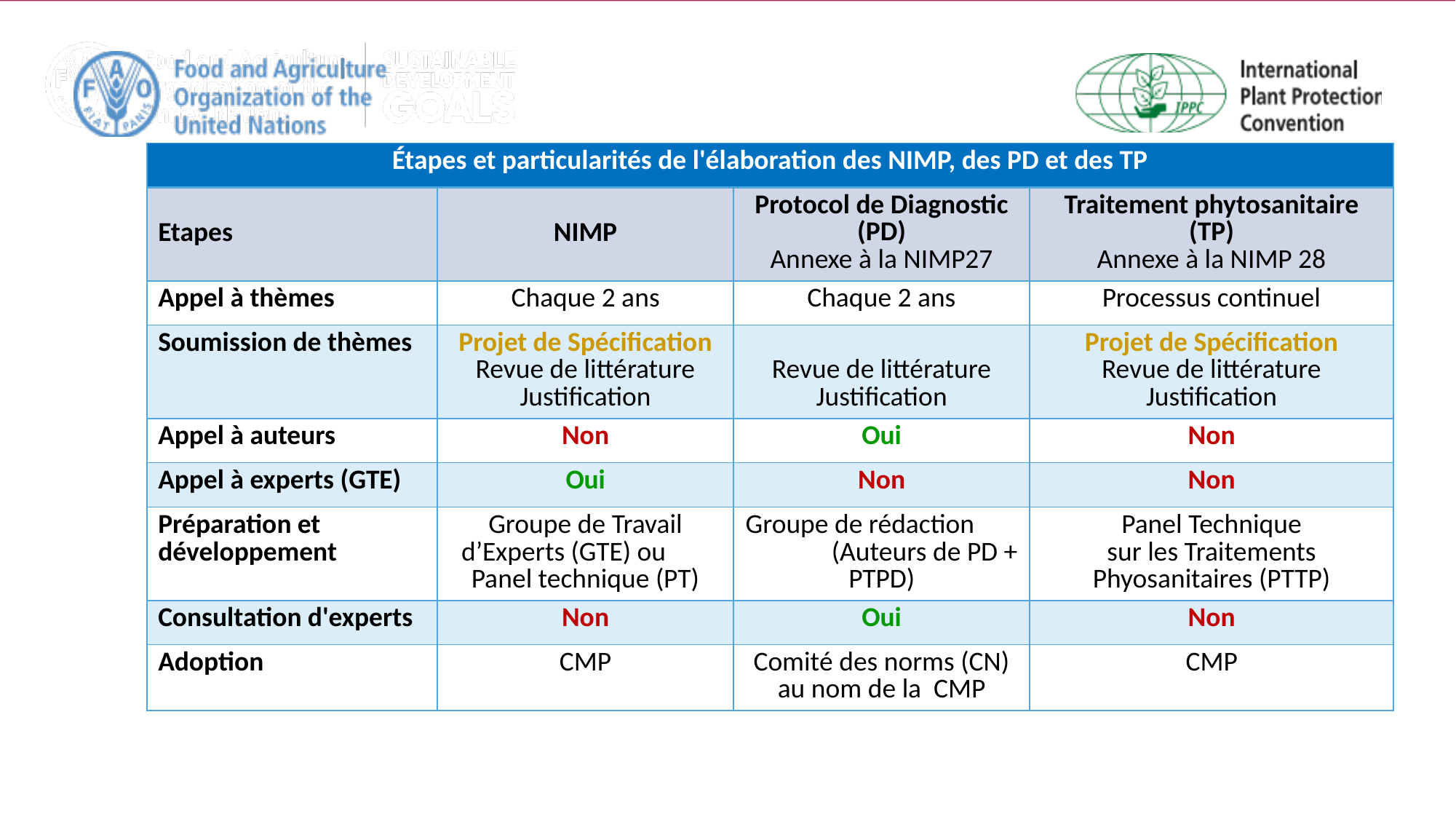

| Étapes et particularités de l'élaboration des NIMP, des PD et des TP |  |  |  |
| --- | --- | --- | --- |
| Etapes | NIMP | Protocol de Diagnostic (PD) Annexe à la NIMP27 | Traitement phytosanitaire (TP) Annexe à la NIMP 28 |
| Appel à thèmes | Chaque 2 ans | Chaque 2 ans | Processus continuel |
| Soumission de thèmes | Projet de Spécification Revue de littérature Justification | Revue de littérature Justification | Projet de Spécification Revue de littérature Justification |
| Appel à auteurs | Non | Oui | Non |
| Appel à experts (GTE) | Oui | Non | Non |
| Préparation et développement | Groupe de Travail d’Experts (GTE) ou Panel technique (PT) | Groupe de rédaction (Auteurs de PD + PTPD) | Panel Technique sur les Traitements Phyosanitaires (PTTP) |
| Consultation d'experts | Non | Oui | Non |
| Adoption | CMP | Comité des norms (CN) au nom de la CMP | CMP |